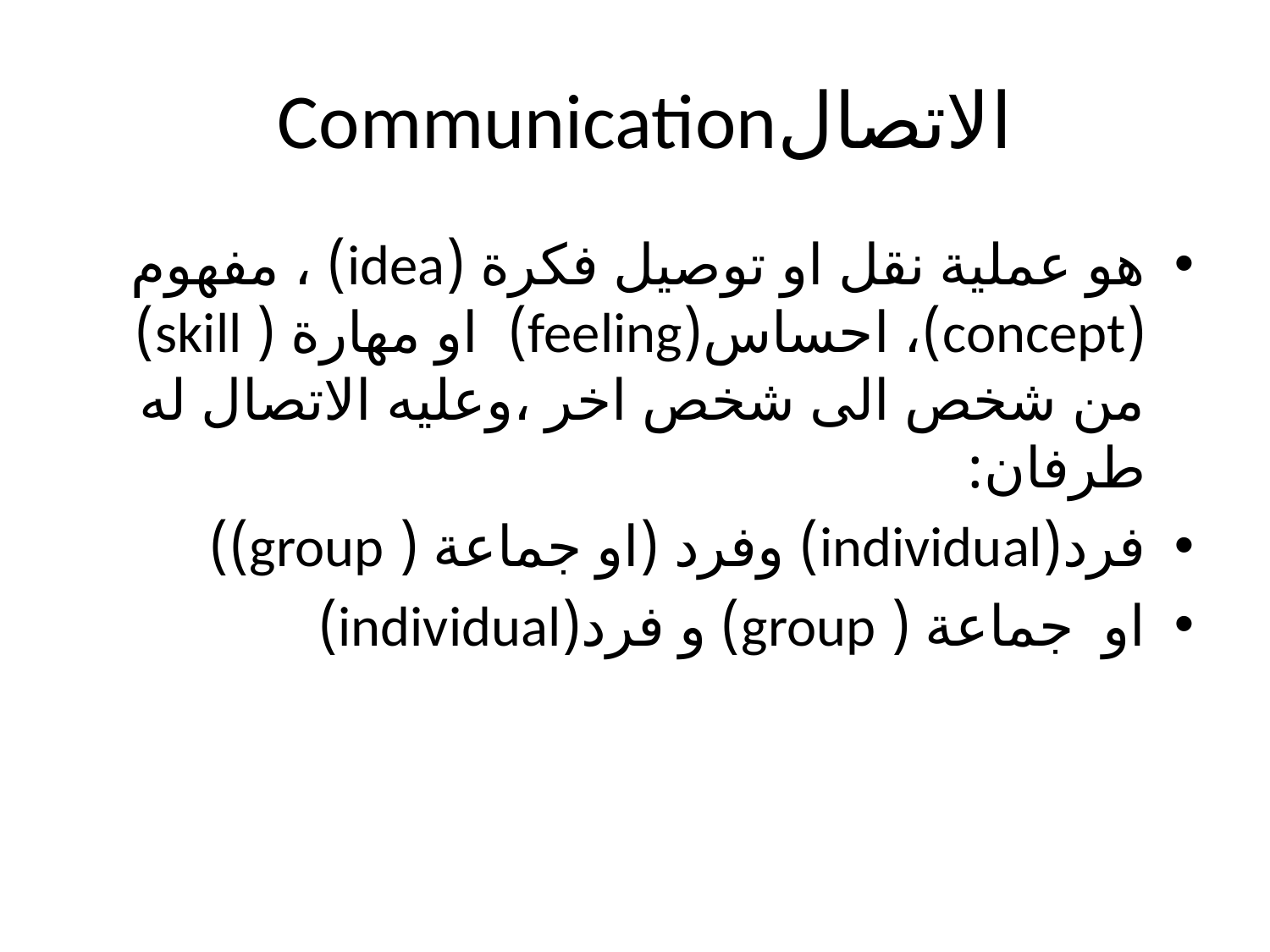

# الاتصالCommunication
هو عملية نقل او توصيل فكرة (idea) ، مفهوم (concept)، احساس(feeling)  او مهارة ( skill) من شخص الى شخص اخر ،وعليه الاتصال له طرفان:
فرد(individual) وفرد (او جماعة ( group))
او  جماعة ( group) و فرد(individual)